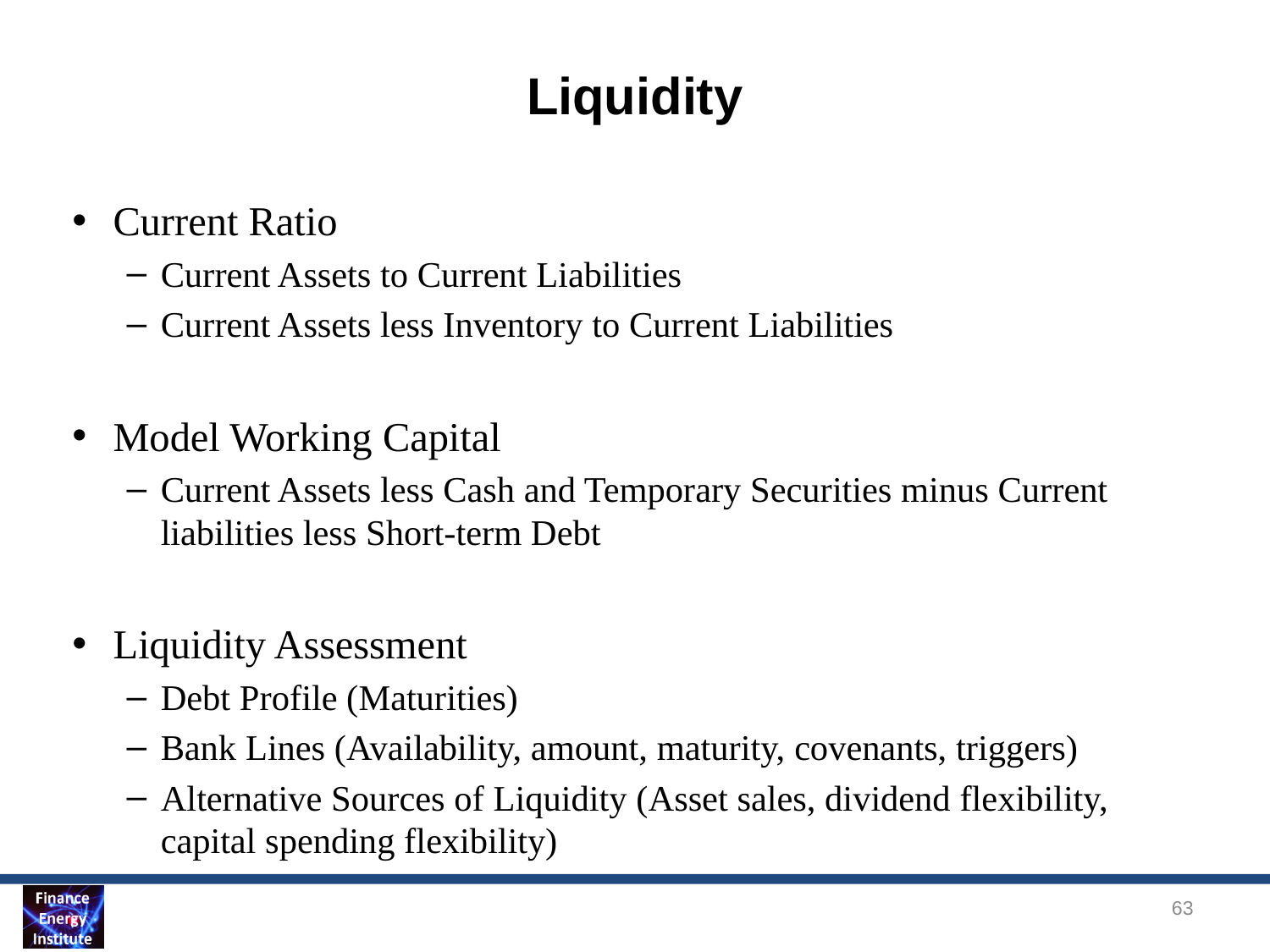

# Liquidity
Current Ratio
Current Assets to Current Liabilities
Current Assets less Inventory to Current Liabilities

Model Working Capital
Current Assets less Cash and Temporary Securities minus Current liabilities less Short-term Debt

Liquidity Assessment
Debt Profile (Maturities)
Bank Lines (Availability, amount, maturity, covenants, triggers)
Alternative Sources of Liquidity (Asset sales, dividend flexibility, capital spending flexibility)
63